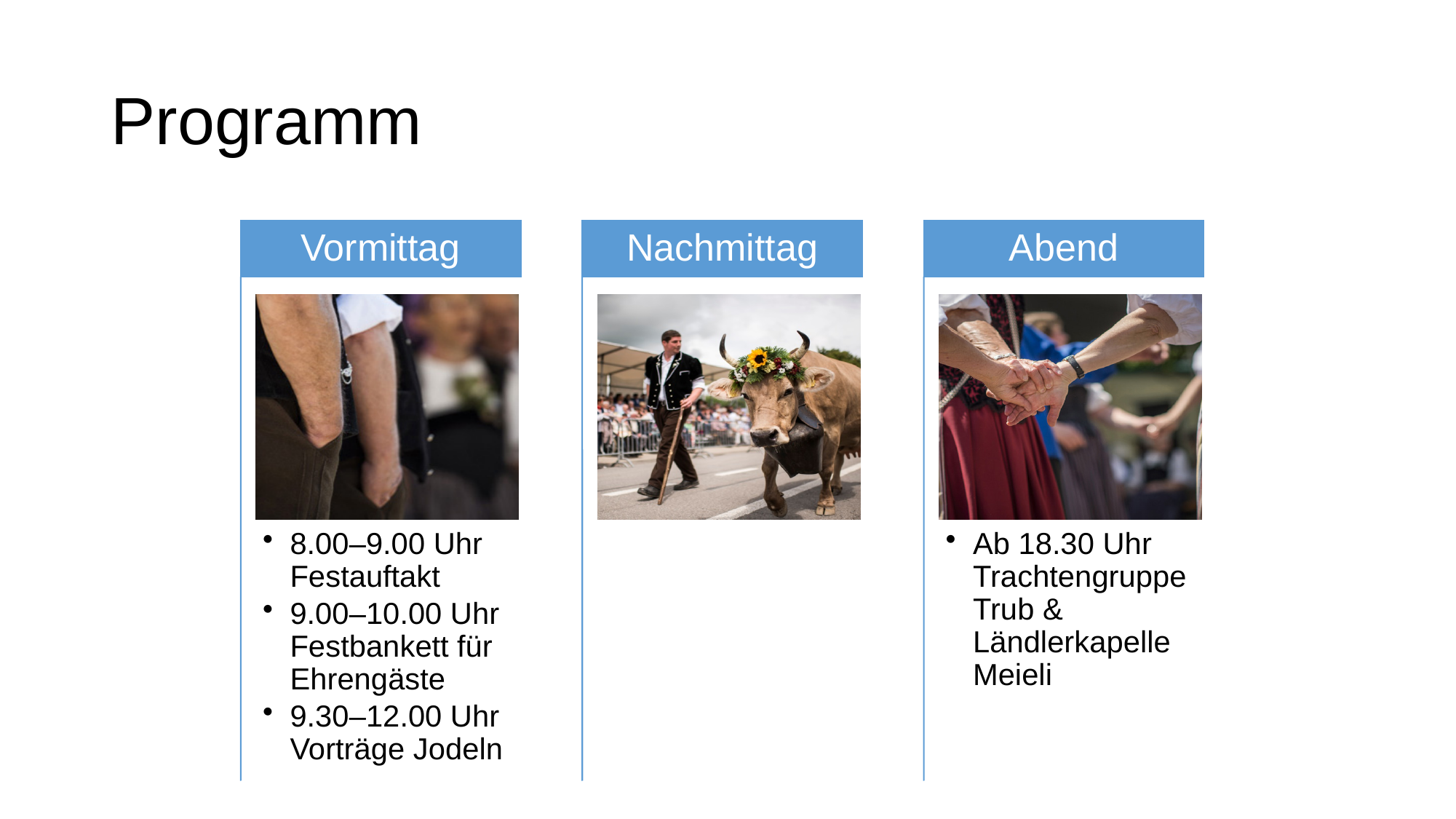

# Programm
8.00–9.00 Uhr Festauftakt
9.00–10.00 Uhr Festbankett für Ehrengäste
9.30–12.00 Uhr
Vorträge Jodeln
Vormittag

Nachmittag
Ab 18.30 Uhr
Trachtengruppe Trub & Ländlerkapelle Meieli

Abend